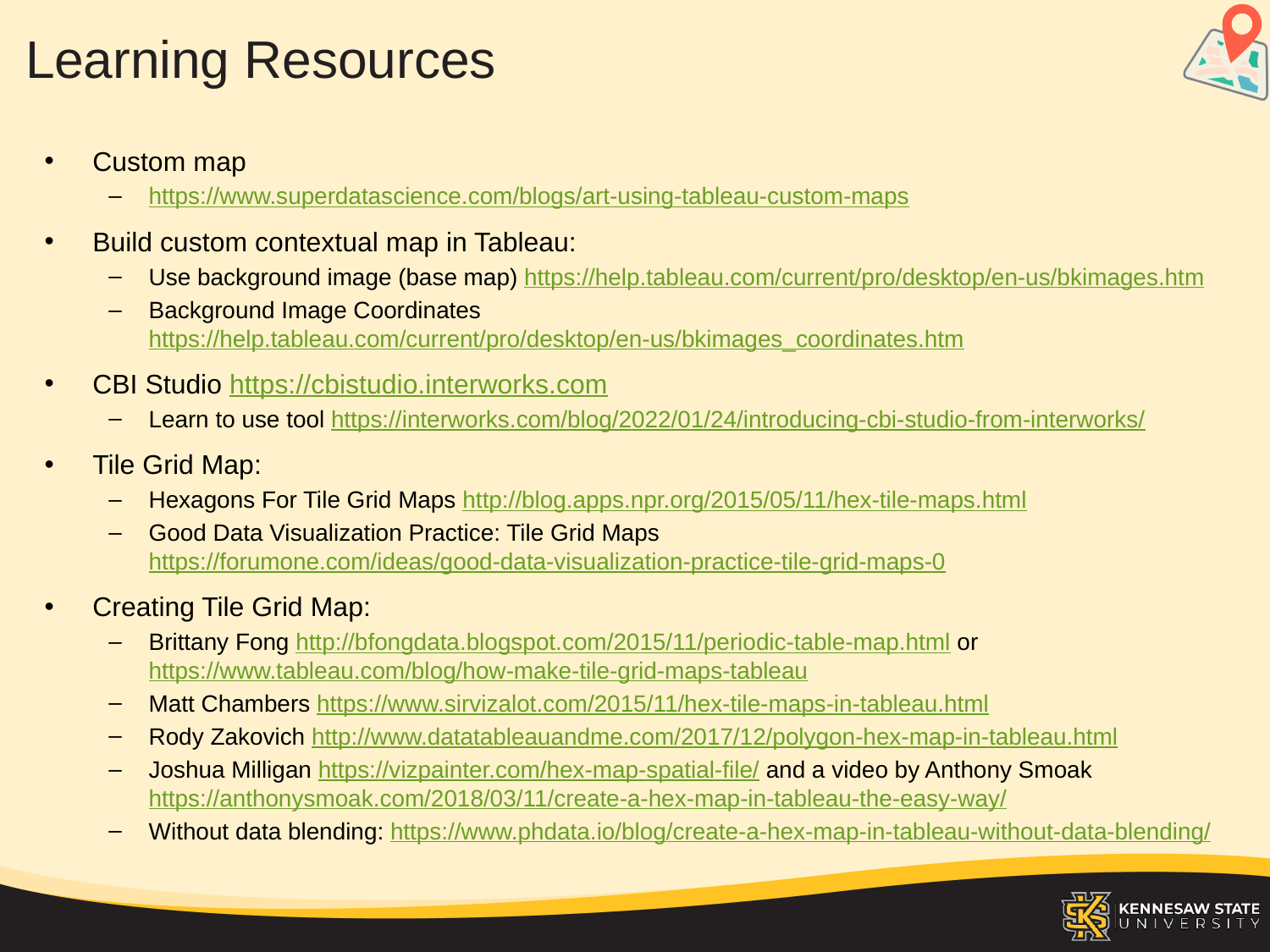

# Learning Resources
Custom map
https://www.superdatascience.com/blogs/art-using-tableau-custom-maps
Build custom contextual map in Tableau:
Use background image (base map) https://help.tableau.com/current/pro/desktop/en-us/bkimages.htm
Background Image Coordinates https://help.tableau.com/current/pro/desktop/en-us/bkimages_coordinates.htm
CBI Studio https://cbistudio.interworks.com
Learn to use tool https://interworks.com/blog/2022/01/24/introducing-cbi-studio-from-interworks/
Tile Grid Map:
Hexagons For Tile Grid Maps http://blog.apps.npr.org/2015/05/11/hex-tile-maps.html
Good Data Visualization Practice: Tile Grid Maps https://forumone.com/ideas/good-data-visualization-practice-tile-grid-maps-0
Creating Tile Grid Map:
Brittany Fong http://bfongdata.blogspot.com/2015/11/periodic-table-map.html or https://www.tableau.com/blog/how-make-tile-grid-maps-tableau
Matt Chambers https://www.sirvizalot.com/2015/11/hex-tile-maps-in-tableau.html
Rody Zakovich http://www.datatableauandme.com/2017/12/polygon-hex-map-in-tableau.html
Joshua Milligan https://vizpainter.com/hex-map-spatial-file/ and a video by Anthony Smoak https://anthonysmoak.com/2018/03/11/create-a-hex-map-in-tableau-the-easy-way/
Without data blending: https://www.phdata.io/blog/create-a-hex-map-in-tableau-without-data-blending/